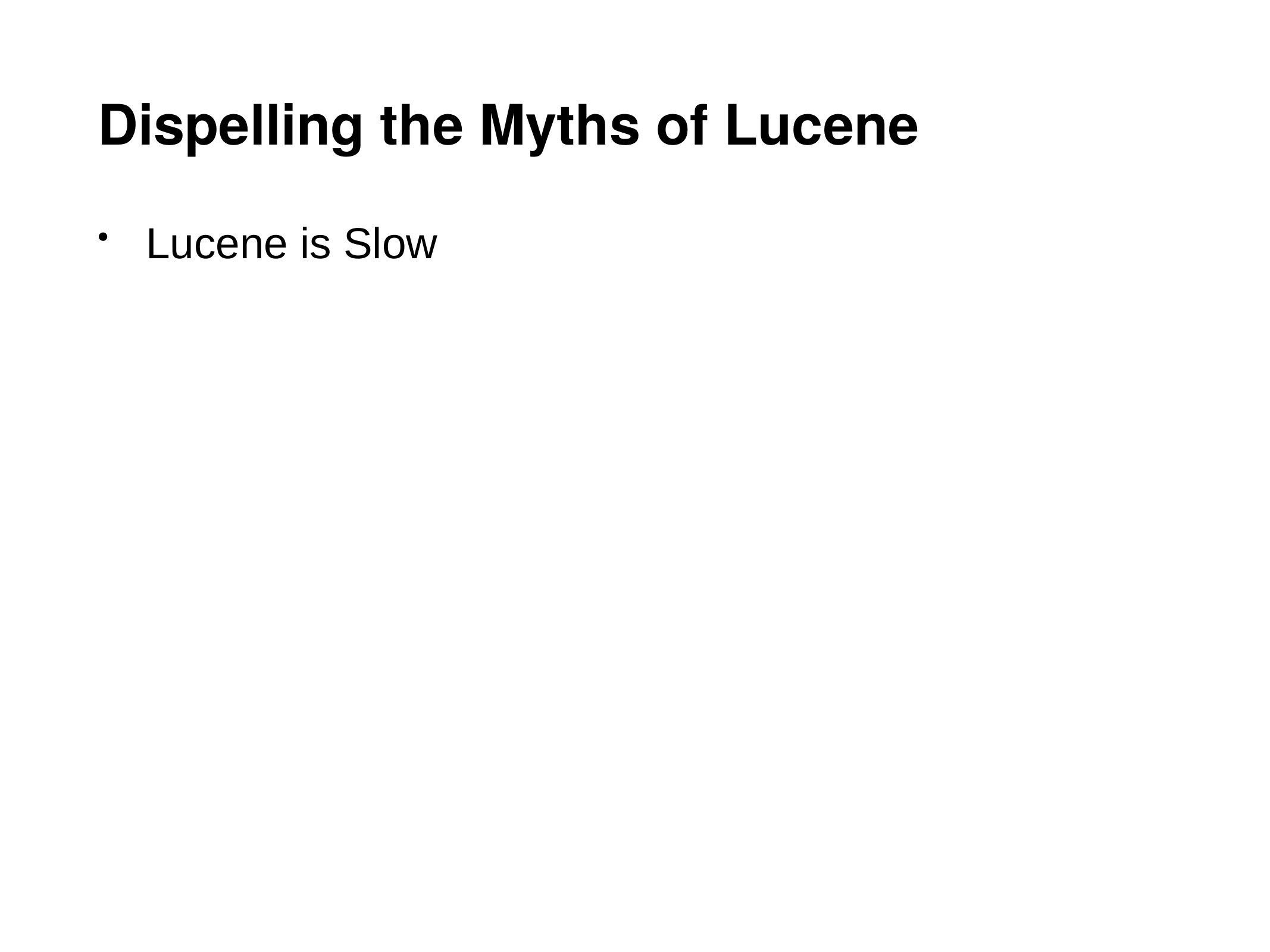

# Dispelling the Myths of Lucene
Lucene is Slow
44